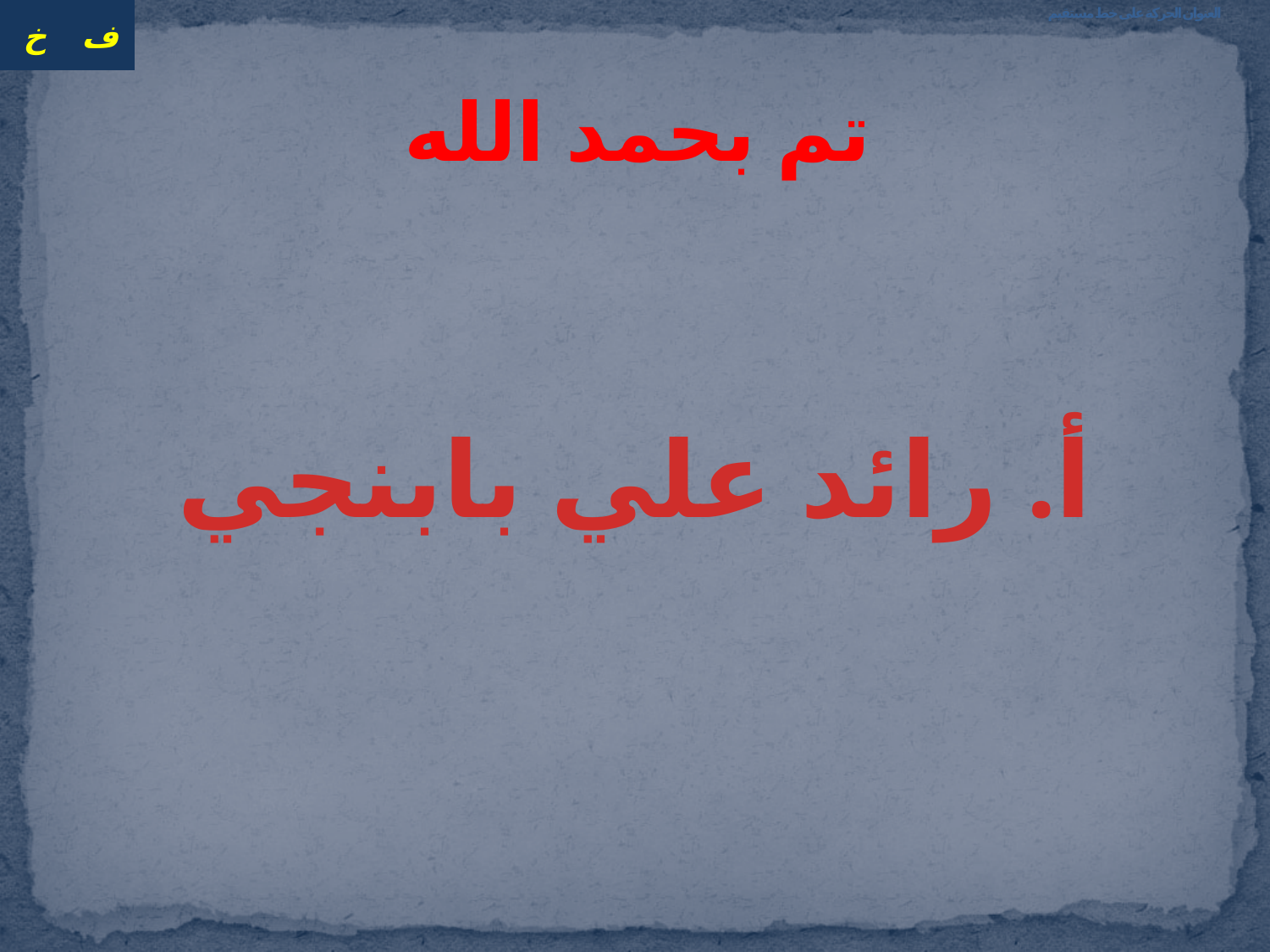

# العنوان الحركة على خط مستقيم
تم بحمد الله
أ. رائد علي بابنجي